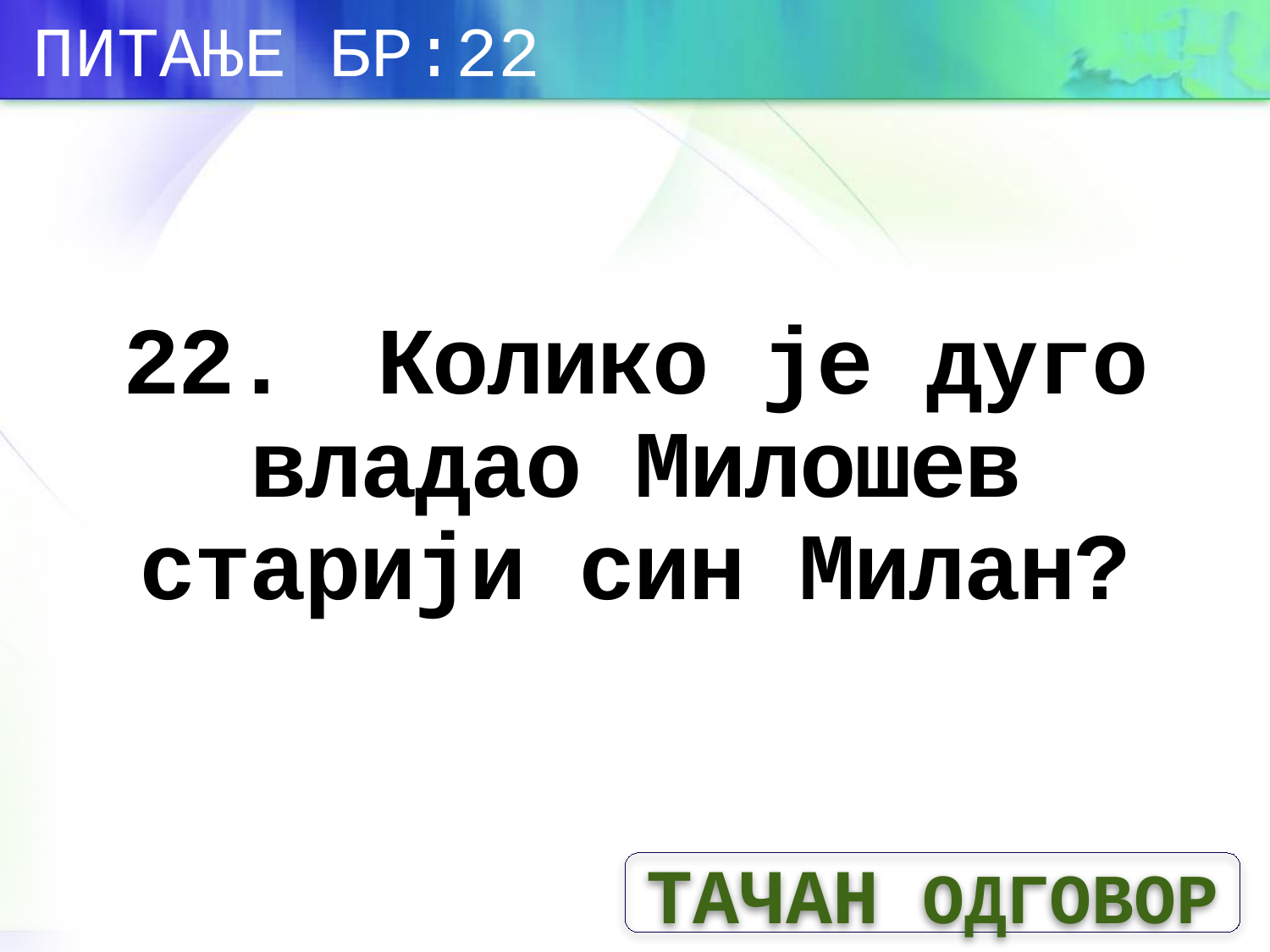

ПИТАЊЕ БР:22
# 22.	Колико је дуго владао Милошев старији син Милан?
ТАЧАН ОДГОВОР